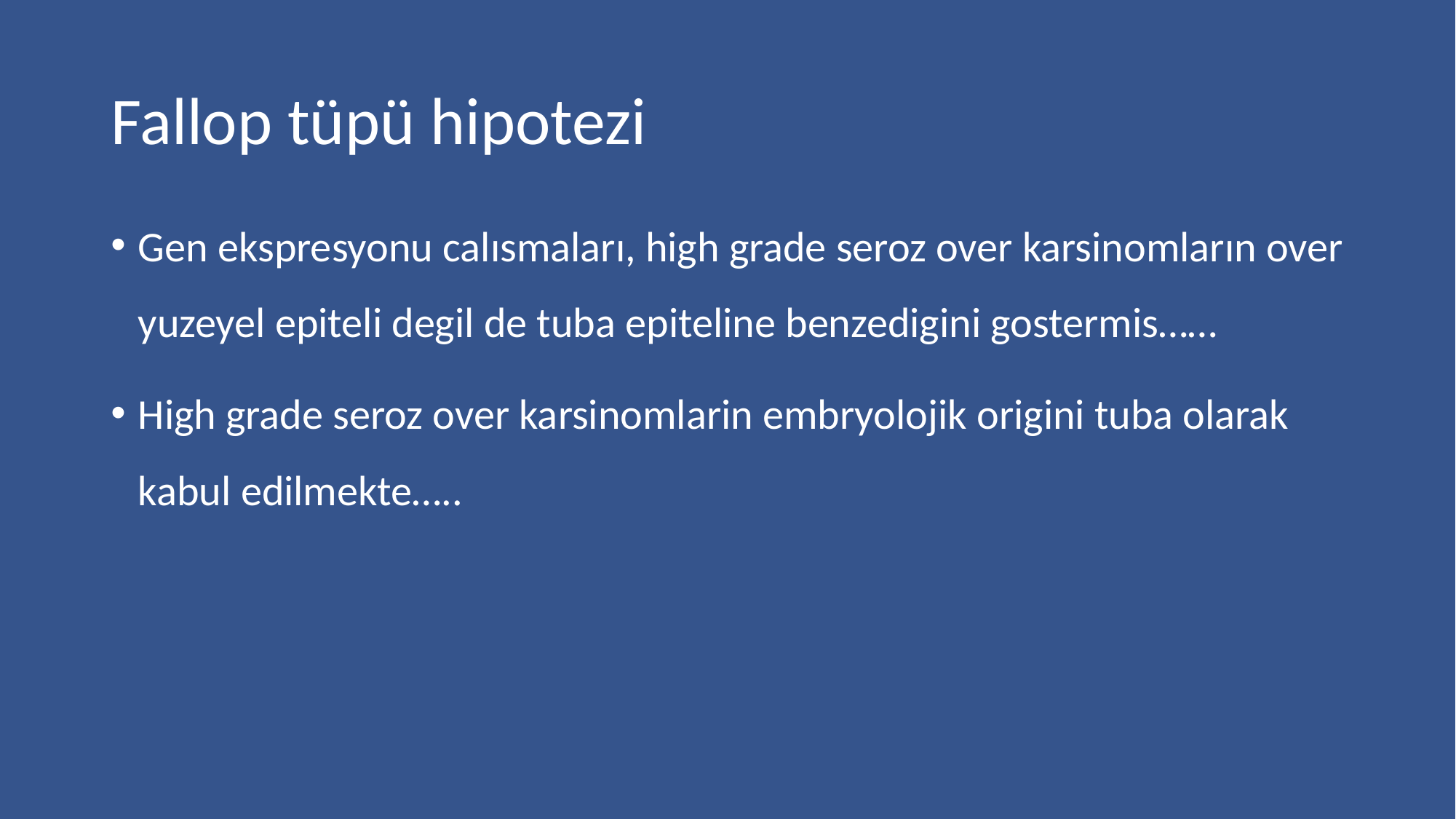

# Fallop tüpü hipotezi
Gen ekspresyonu calısmaları, high grade seroz over karsinomların over yuzeyel epiteli degil de tuba epiteline benzedigini gostermis……
High grade seroz over karsinomlarin embryolojik origini tuba olarak kabul edilmekte…..